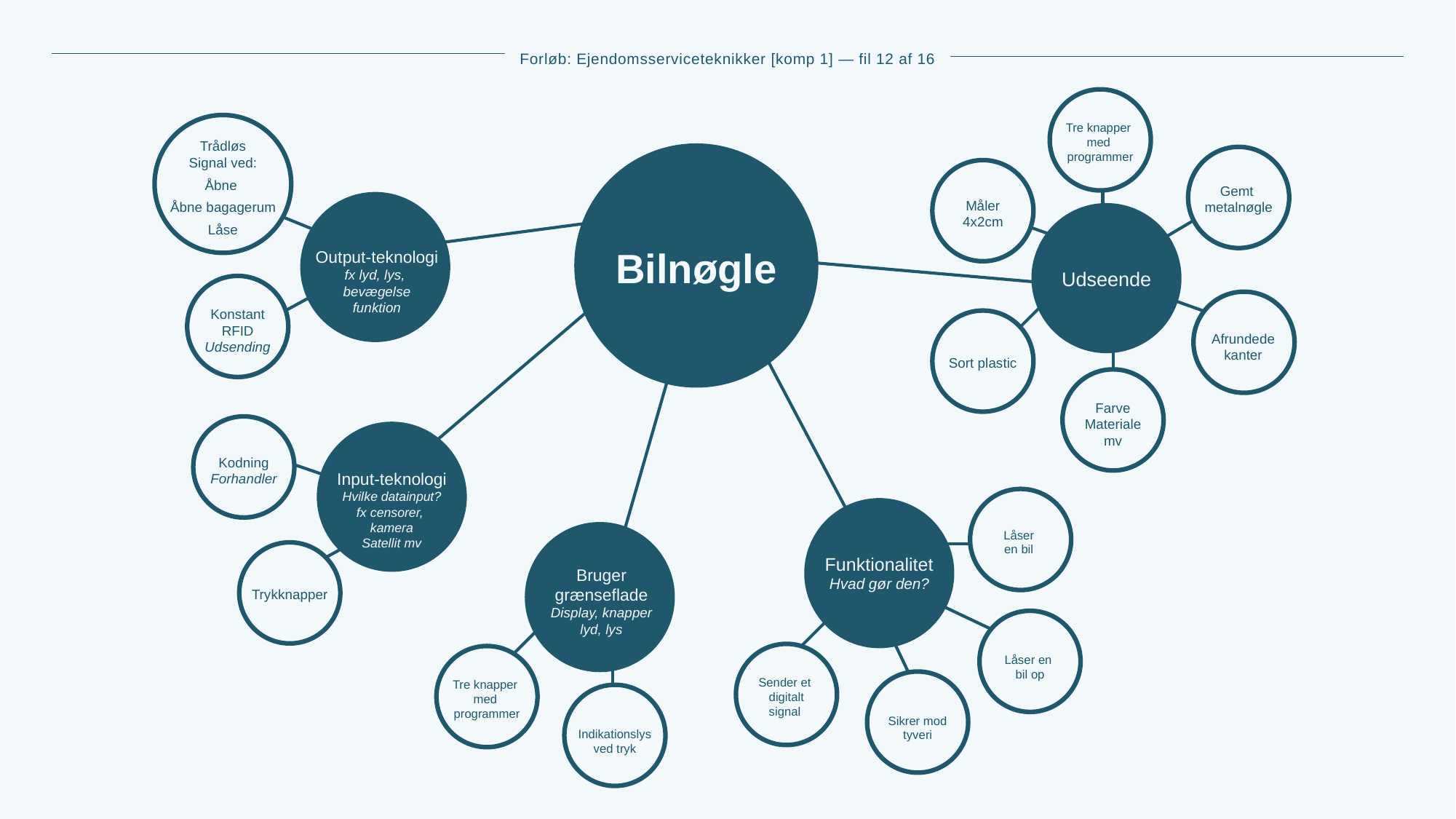

Tre knapper
med
programmer

Trådløs
Signal ved:
Åbne
Åbne bagagerum
Låse

Gemt
metalnøgle

Måler
4x2cm

Bilnøgle
Output-teknologi
fx lyd, lys,
bevægelse
funktion
Udseende

Konstant
RFID
Udsending

Afrundede
kanter

Sort plastic

Farve
Materiale
mv

Kodning
Forhandler
Input-teknologi
Hvilke datainput?
fx censorer,
kamera
Satellit mv

Låser
en bil

Funktionalitet
Hvad gør den?
Bruger
grænseflade
Display, knapper
lyd, lys
Trykknapper

Låser en
bil op

Sender et
digitalt
signal
Tre knapper
med
programmer

Sikrer mod
tyveri
Indikationslys
ved tryk